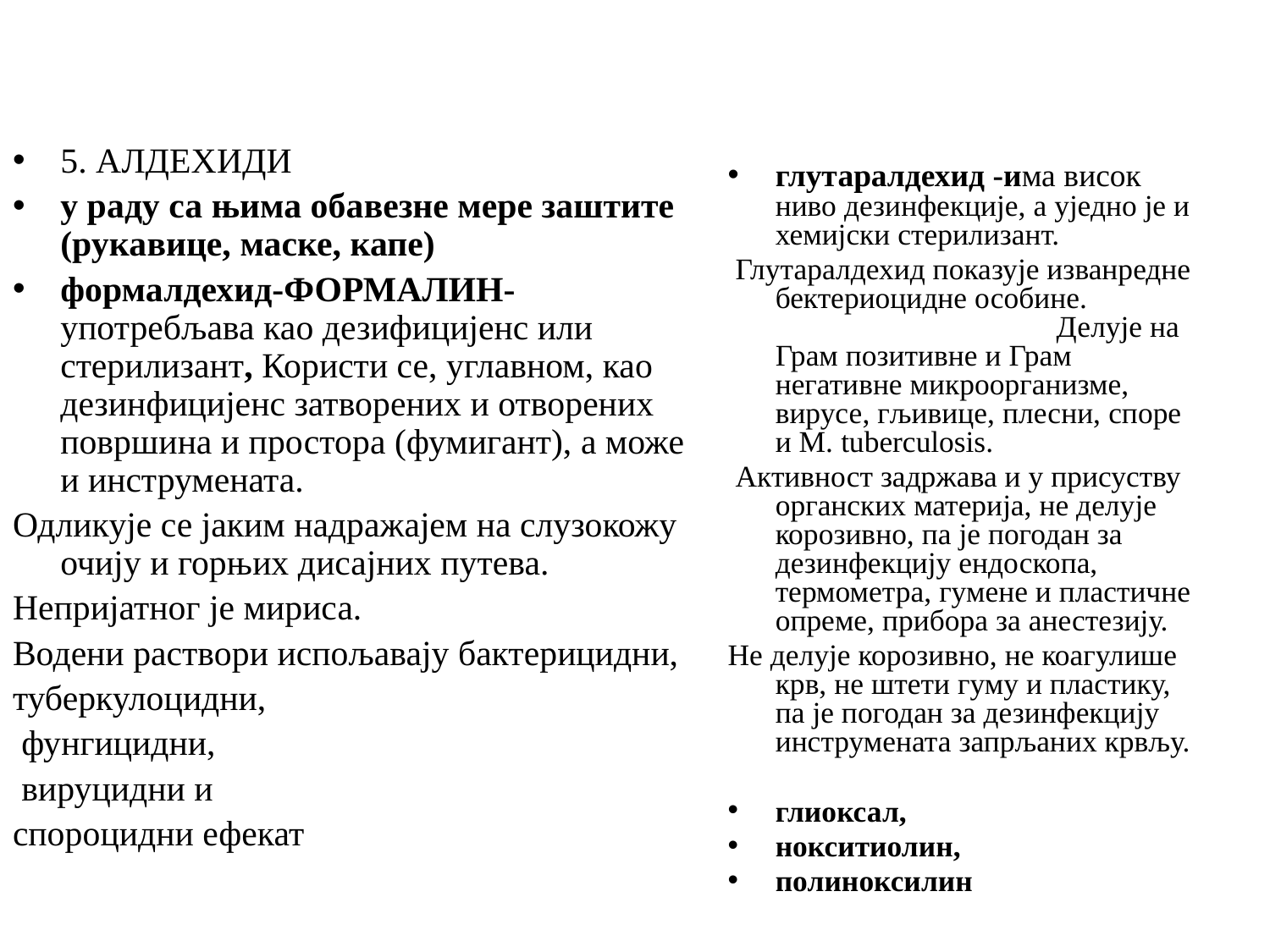

5. АЛДЕХИДИ
у раду са њима обавезне мере заштите (рукавице, маске, капе)
формалдехид-ФОРМАЛИН- употребљава као дезифицијенс или стерилизант, Користи се, углавном, као дезинфицијенс затворених и отворених површина и простора (фумигант), а може и инструмената.
Одликује се јаким надражајем на слузокожу очију и горњих дисајних путева.
Непријатног је мириса.
Водени раствори испољавају бактерицидни,
туберкулоцидни,
 фунгицидни,
 вируцидни и
спороцидни ефекат

глутаралдехид -има висок ниво дезинфекције, а уједно је и хемијски стерилизант.
 Глутаралдехид показује изванредне бектериоцидне особине.                                                   Делује на Грам позитивне и Грам негативне микроорганизме, вирусе, гљивице, плесни, споре и М. tuberculosis.
 Активност задржава и у присуству органских материја, не делује корозивно, па је погодан за дезинфекцију ендоскопа, термометра, гумене и пластичне опреме, прибора за анестезију.
Не делује корозивно, не коагулише крв, не штети гуму и пластику, па је погодан за дезинфекцију инструмената запрљаних крвљу.

глиоксал,
нокситиолин,
полиноксилин